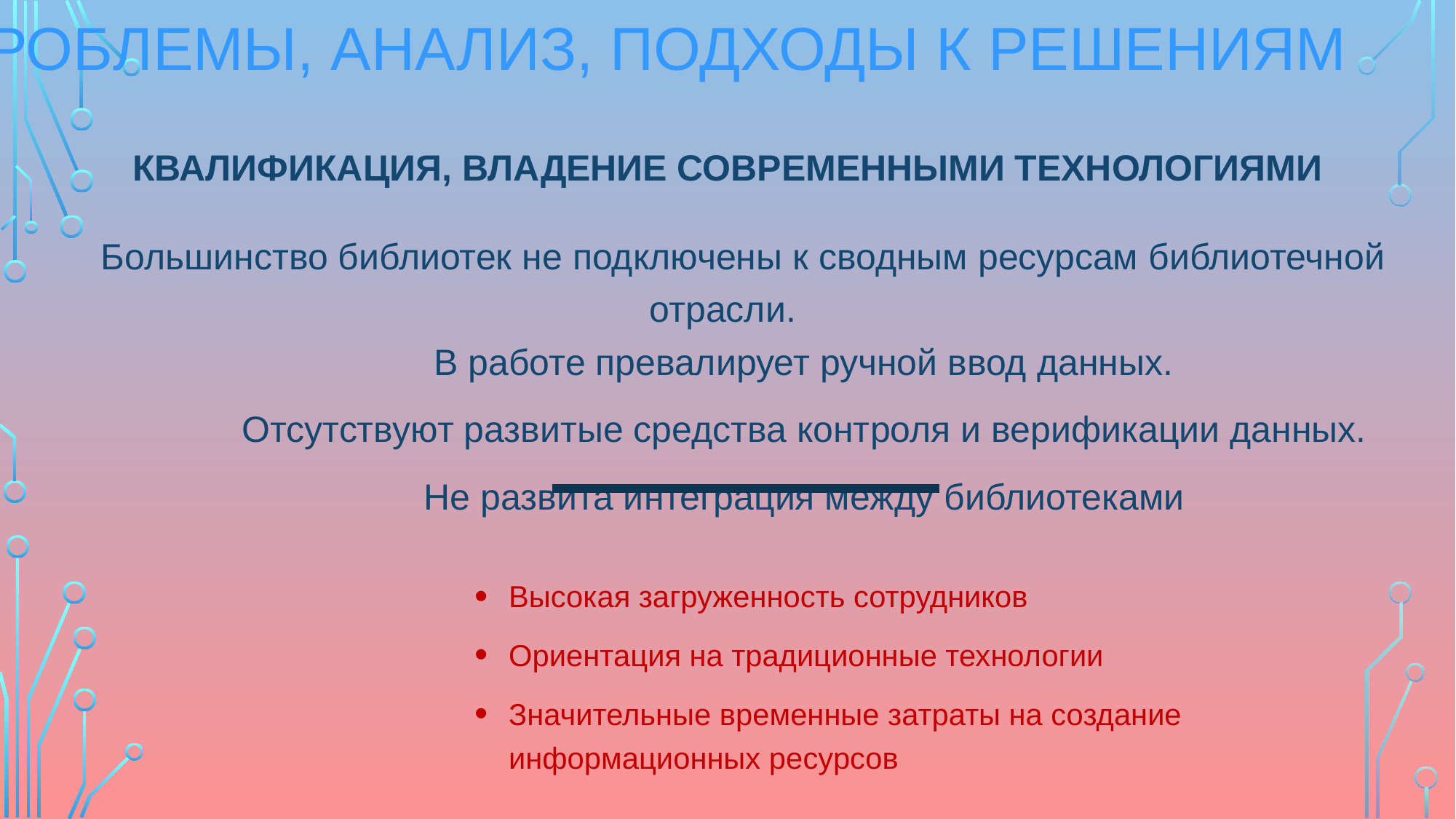

ПРОБЛЕМЫ, АНАЛИЗ, ПОДХОДЫ К РЕШЕНИЯМ

Квалификация, владение современными технологиями
    Большинство библиотек не подключены к сводным ресурсам библиотечной отрасли.
                В работе превалирует ручной ввод данных.
                Отсутствуют развитые средства контроля и верификации данных.
                Не развита интеграция между библиотеками
Высокая загруженность сотрудников
Ориентация на традиционные технологии
Значительные временные затраты на создание информационных ресурсов